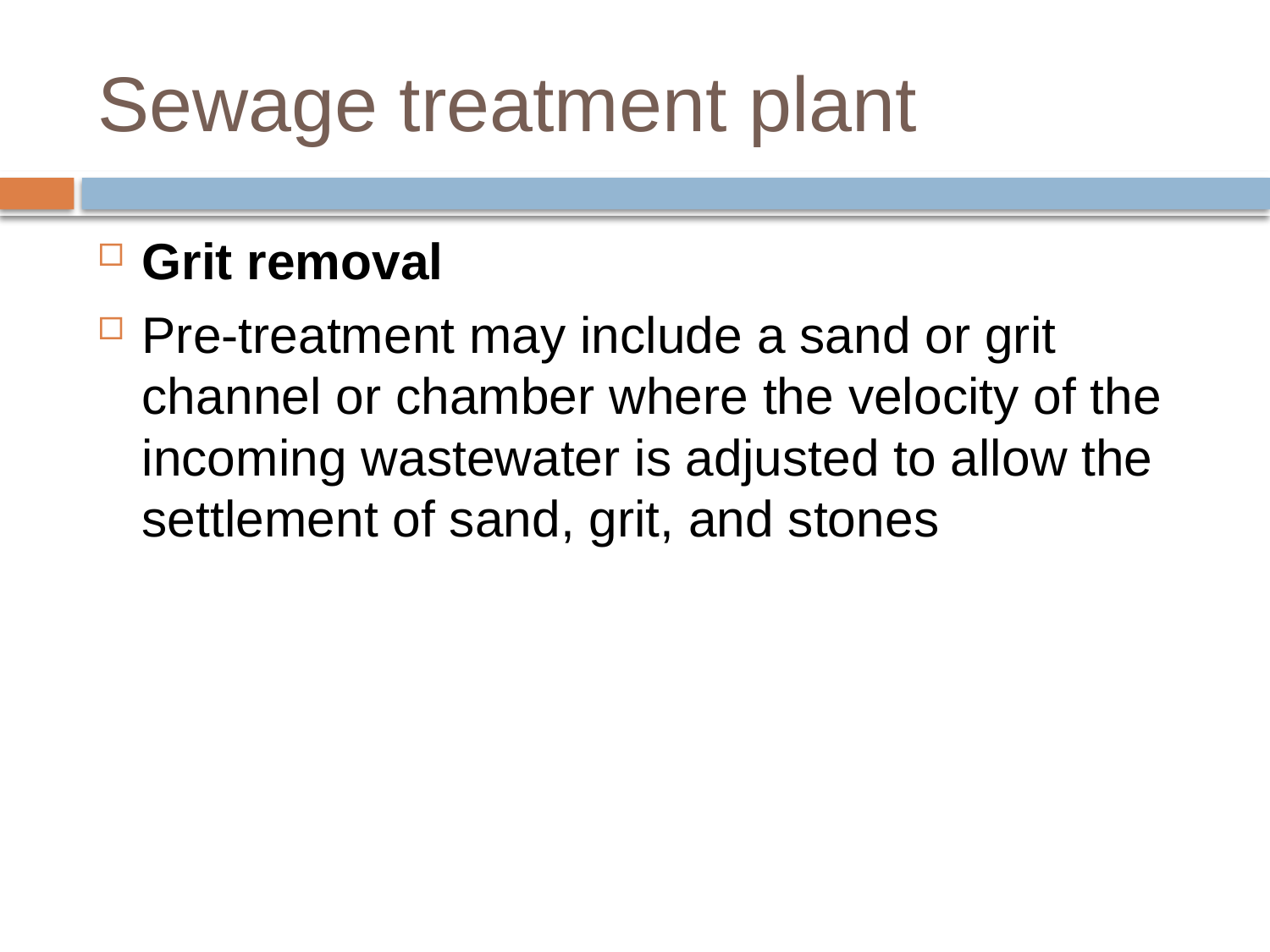

# Sewage treatment plant
Grit removal
Pre-treatment may include a sand or grit channel or chamber where the velocity of the incoming wastewater is adjusted to allow the settlement of sand, grit, and stones